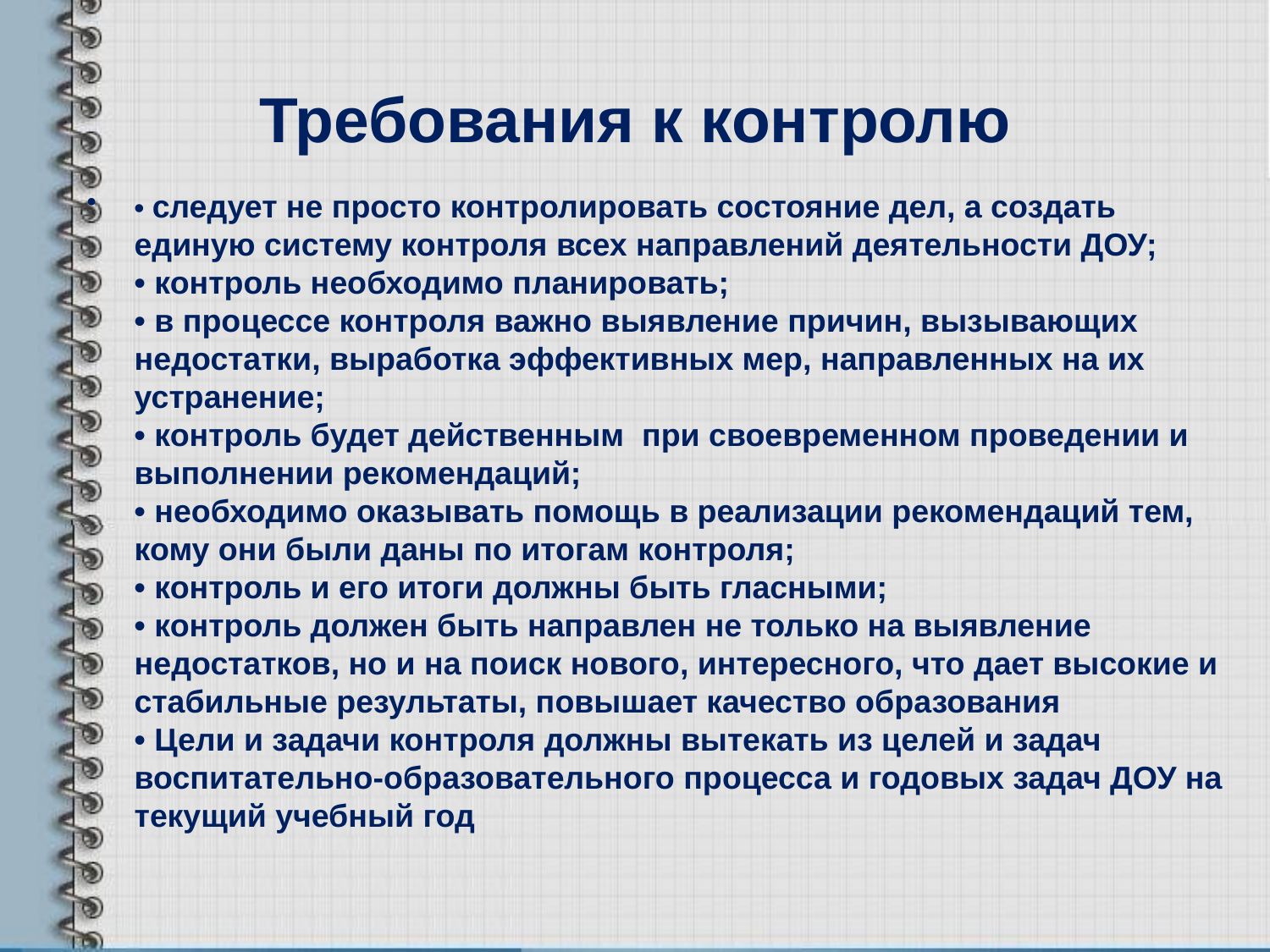

# Требования к контролю
• следует не просто контролировать состояние дел, а создать единую систему контроля всех направлений деятельности ДОУ;
• контроль необходимо планировать;
• в процессе контроля важно выявление причин, вызывающих недостатки, выработка эффективных мер, направленных на их устранение;
• контроль будет действенным  при своевременном проведении и выполнении рекомендаций;
• необходимо оказывать помощь в реализации рекомендаций тем, кому они были даны по итогам контроля;
• контроль и его итоги должны быть гласными;
• контроль должен быть направлен не только на выявление недостатков, но и на поиск нового, интересного, что дает высокие и стабильные результаты, повышает качество образования
• Цели и задачи контроля должны вытекать из целей и задач воспитательно-образовательного процесса и годовых задач ДОУ на текущий учебный год